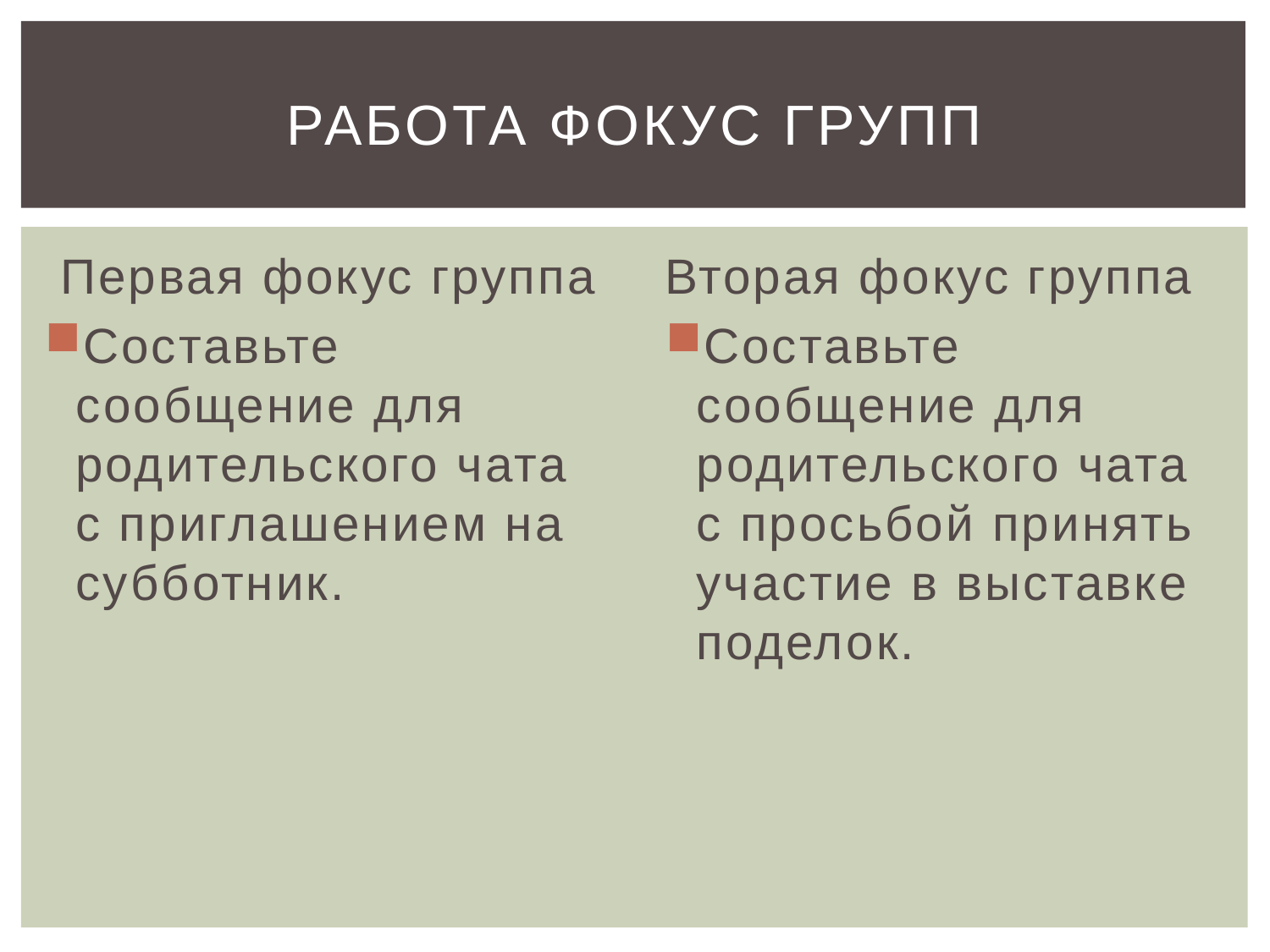

# Работа фокус групп
 Первая фокус группа
Составьте сообщение для родительского чата с приглашением на субботник.
Вторая фокус группа
Составьте сообщение для родительского чата с просьбой принять участие в выставке поделок.